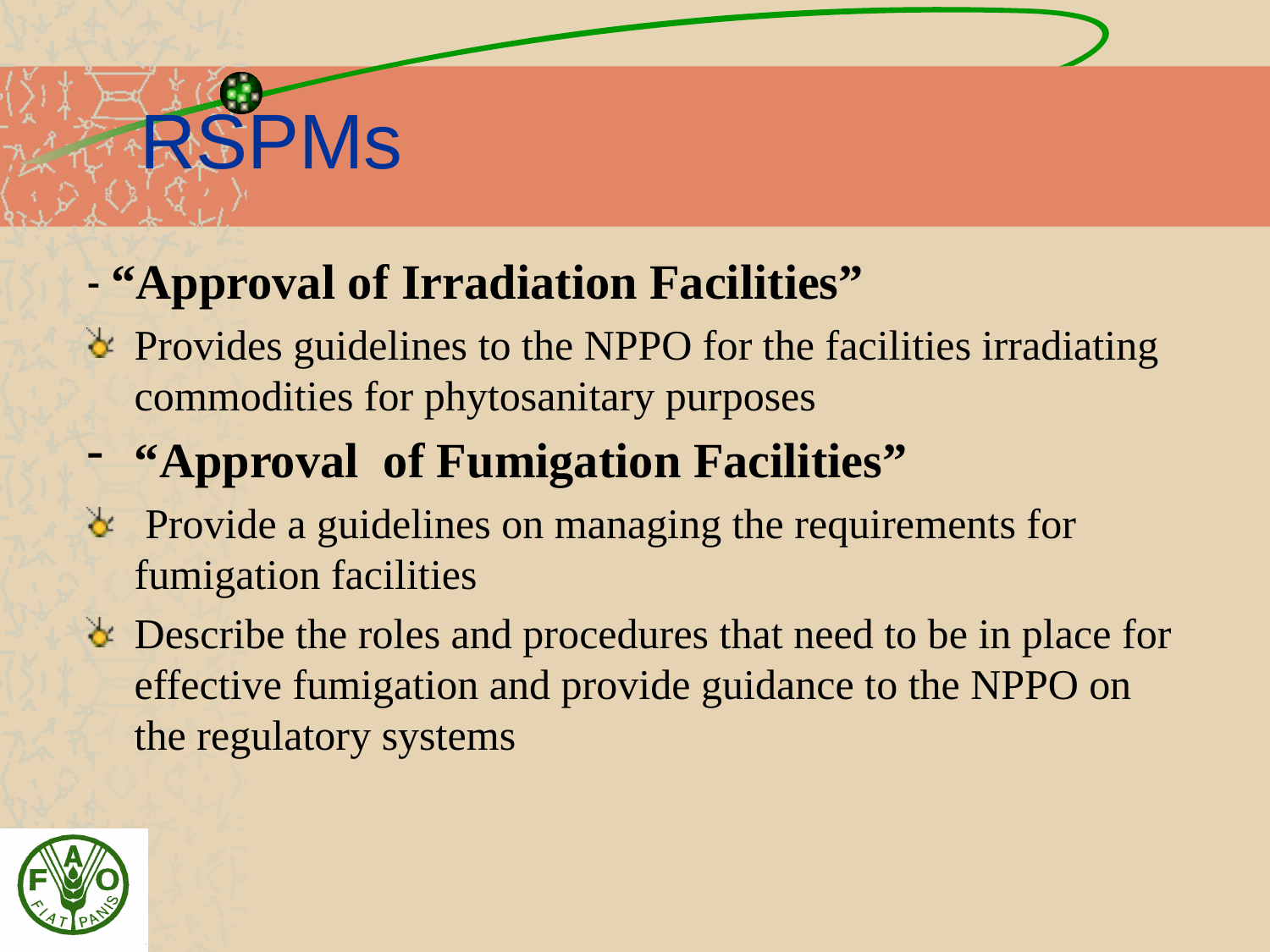

# RSPMs
- “Approval of Irradiation Facilities”
Provides guidelines to the NPPO for the facilities irradiating commodities for phytosanitary purposes
“Approval  of Fumigation Facilities”
 Provide a guidelines on managing the requirements for fumigation facilities
Describe the roles and procedures that need to be in place for effective fumigation and provide guidance to the NPPO on the regulatory systems